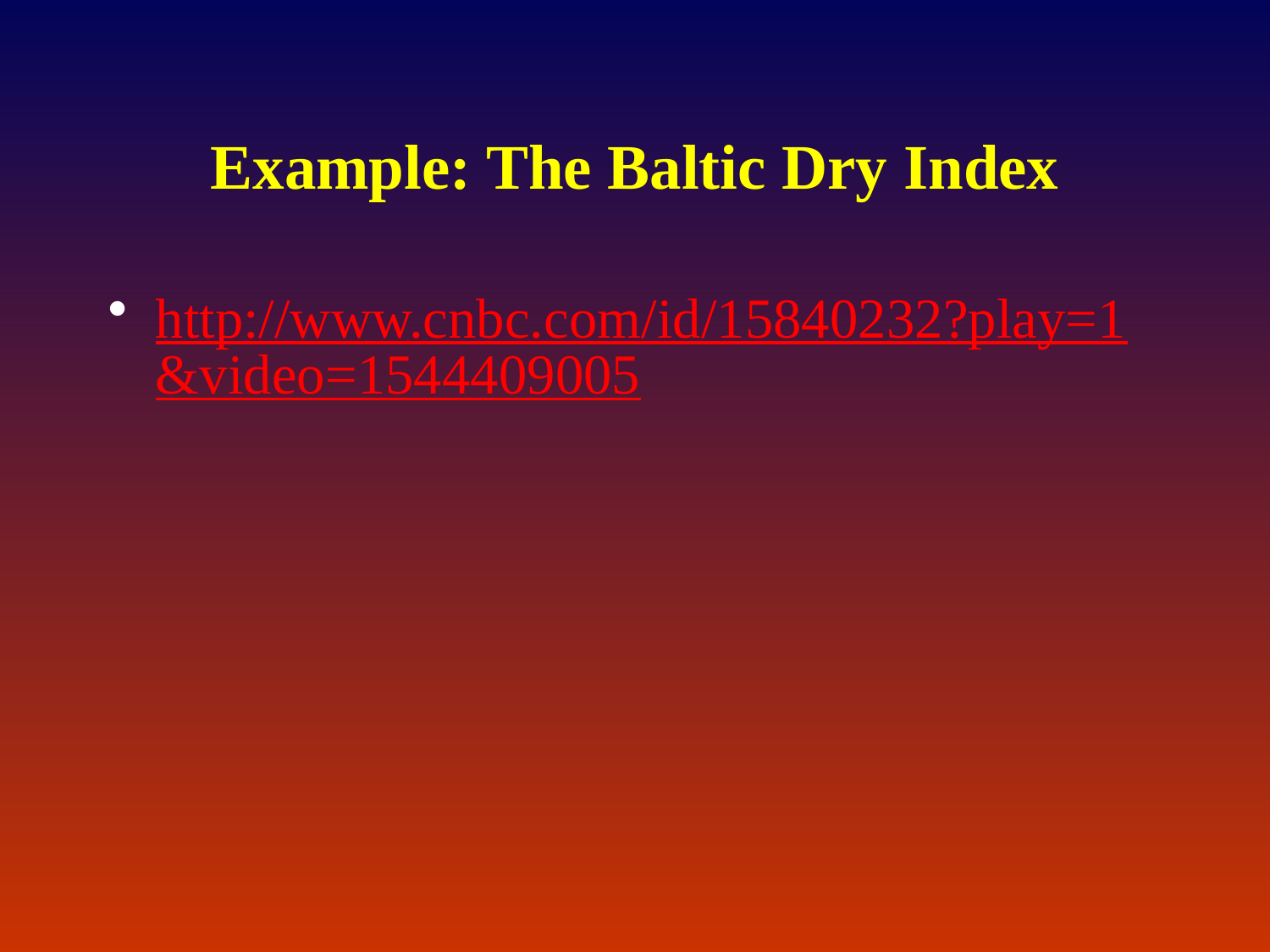

# Example: The Baltic Dry Index
http://www.cnbc.com/id/15840232?play=1&video=1544409005